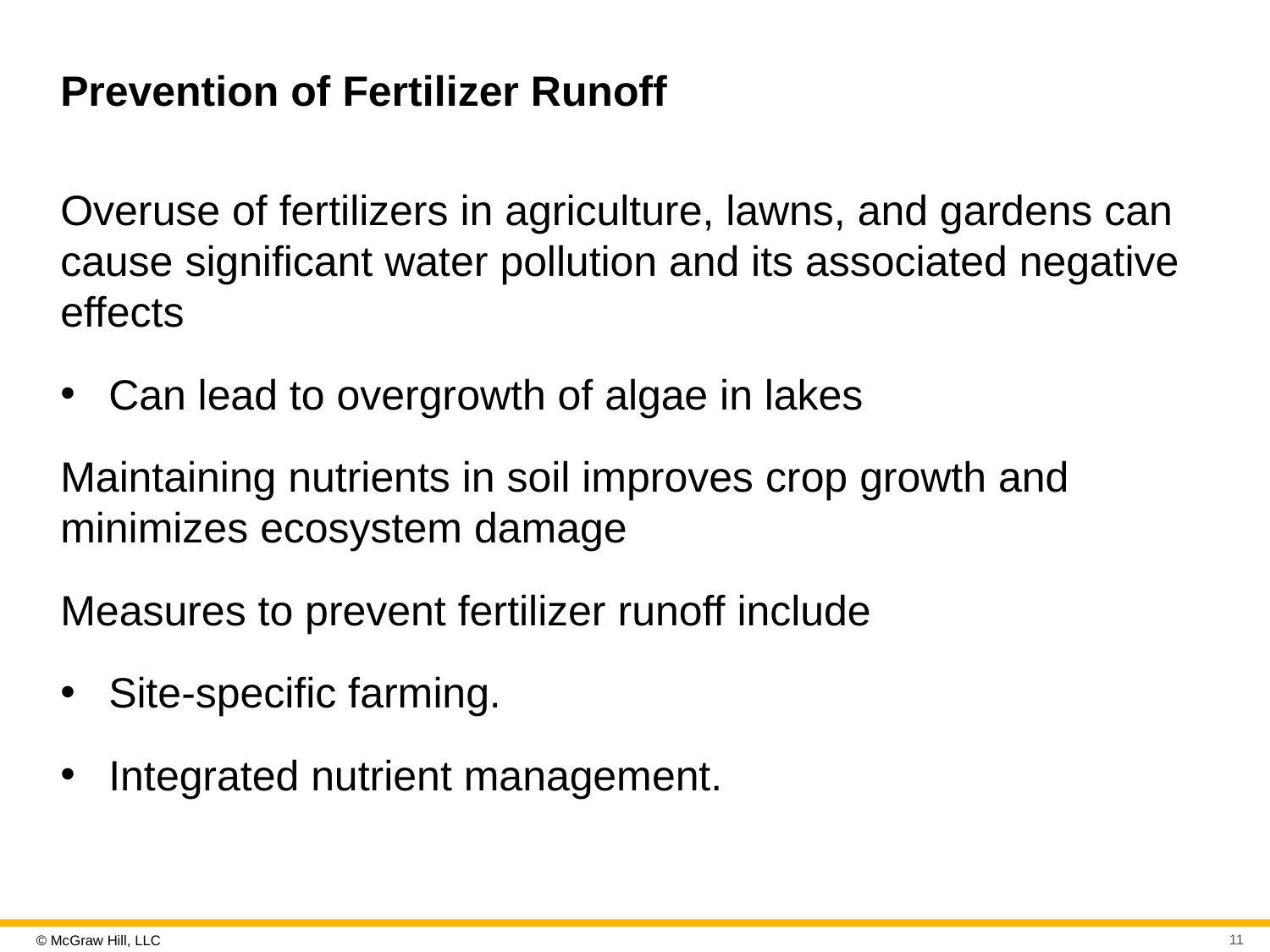

# Prevention of Fertilizer Runoff
Overuse of fertilizers in agriculture, lawns, and gardens can cause significant water pollution and its associated negative effects
Can lead to overgrowth of algae in lakes
Maintaining nutrients in soil improves crop growth and minimizes ecosystem damage
Measures to prevent fertilizer runoff include
Site-specific farming.
Integrated nutrient management.
11